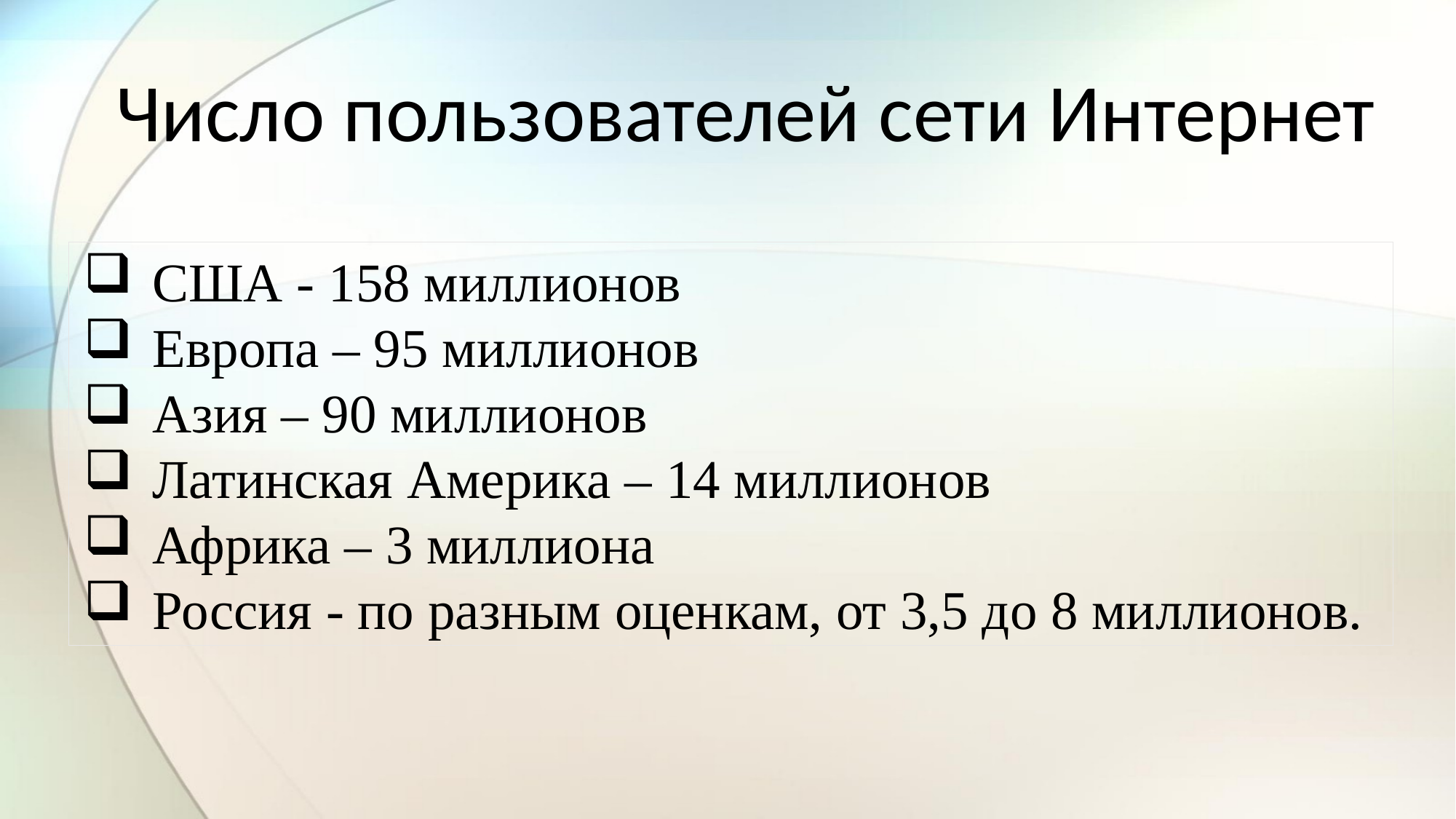

Число пользователей сети Интернет
США - 158 миллионов
Европа – 95 миллионов
Азия – 90 миллионов
Латинская Америка – 14 миллионов
Африка – 3 миллиона
Россия - по разным оценкам, от 3,5 до 8 миллионов.